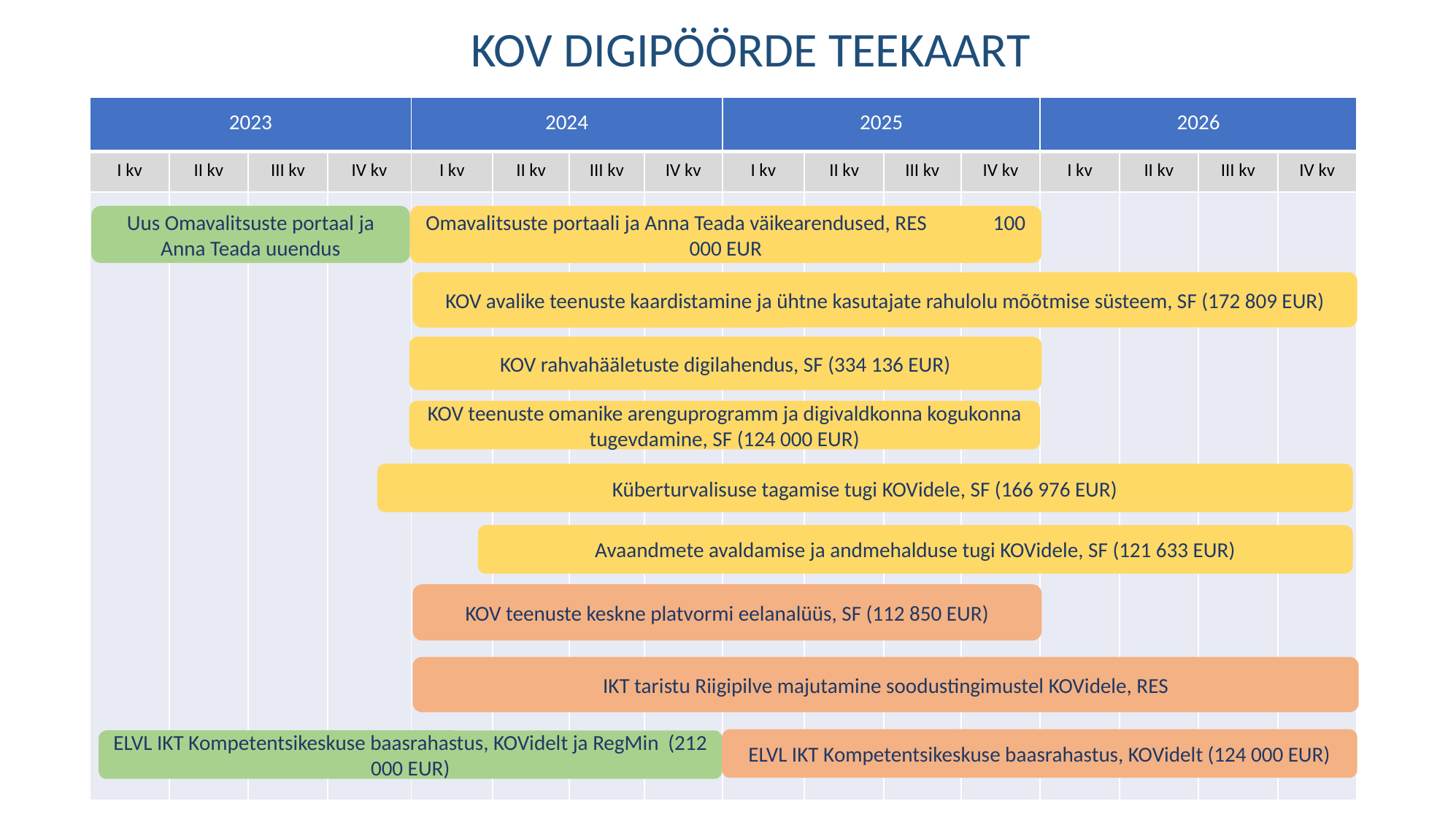

# KOV DIGIPÖÖRDE TEEKAART
| 2023 |  |  |  | 2024 |  |  |  | 2025 |  |  |  | 2026 |  |  |  |
| --- | --- | --- | --- | --- | --- | --- | --- | --- | --- | --- | --- | --- | --- | --- | --- |
| I kv | II kv | III kv | IV kv | I kv | II kv | III kv | IV kv | I kv | II kv | III kv | IV kv | I kv | II kv | III kv | IV kv |
|  |  |  |  |  |  |  |  |  |  |  |  |  |  |  |  |
Uus Omavalitsuste portaal ja Anna Teada uuendus
Omavalitsuste portaali ja Anna Teada väikearendused, RES              100 000 EUR
KOV avalike teenuste kaardistamine ja ühtne kasutajate rahulolu mõõtmise süsteem, SF (172 809 EUR)
KOV rahvahääletuste digilahendus, SF (334 136 EUR)
KOV teenuste omanike arenguprogramm ja digivaldkonna kogukonna tugevdamine, SF (124 000 EUR)
Küberturvalisuse tagamise tugi KOVidele, SF (166 976 EUR)
Avaandmete avaldamise ja andmehalduse tugi KOVidele, SF (121 633 EUR)
KOV teenuste keskne platvormi eelanalüüs, SF (112 850 EUR)
IKT taristu Riigipilve majutamine soodustingimustel KOVidele, RES
ELVL IKT Kompetentsikeskuse baasrahastus, KOVidelt (124 000 EUR)
ELVL IKT Kompetentsikeskuse baasrahastus, KOVidelt ja RegMin  (212 000 EUR)